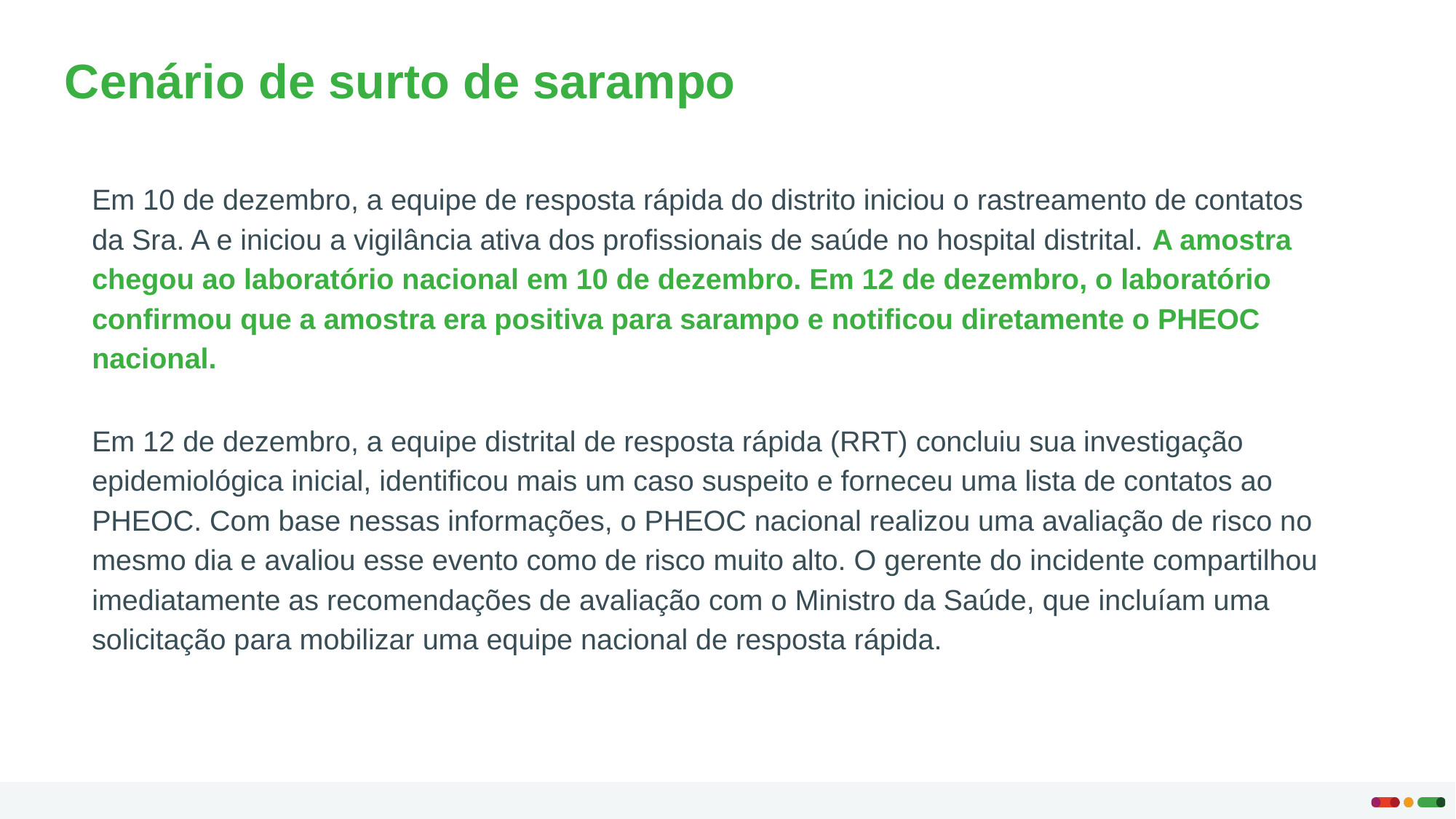

# Cenário de surto de sarampo
Em 10 de dezembro, a equipe de resposta rápida do distrito iniciou o rastreamento de contatos
da Sra. A e iniciou a vigilância ativa dos profissionais de saúde no hospital distrital. A amostra chegou ao laboratório nacional em 10 de dezembro. Em 12 de dezembro, o laboratório confirmou que a amostra era positiva para sarampo e notificou diretamente o PHEOC nacional.

Em 12 de dezembro, a equipe distrital de resposta rápida (RRT) concluiu sua investigação epidemiológica inicial, identificou mais um caso suspeito e forneceu uma lista de contatos ao PHEOC. Com base nessas informações, o PHEOC nacional realizou uma avaliação de risco no mesmo dia e avaliou esse evento como de risco muito alto. O gerente do incidente compartilhou imediatamente as recomendações de avaliação com o Ministro da Saúde, que incluíam uma solicitação para mobilizar uma equipe nacional de resposta rápida.